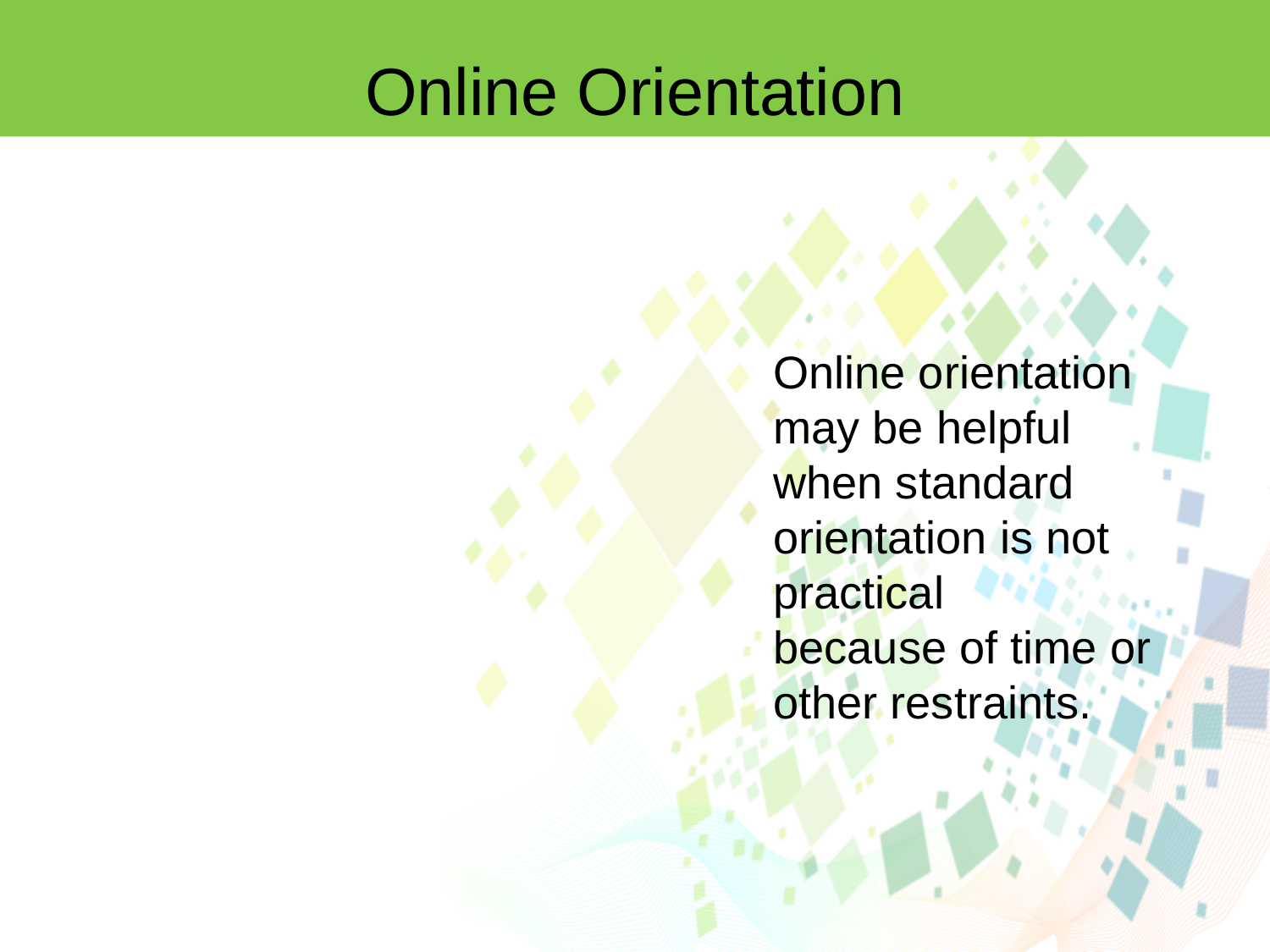

Online Orientation
Online orientation may be helpful when standard orientation is not practical
because of time or other restraints.